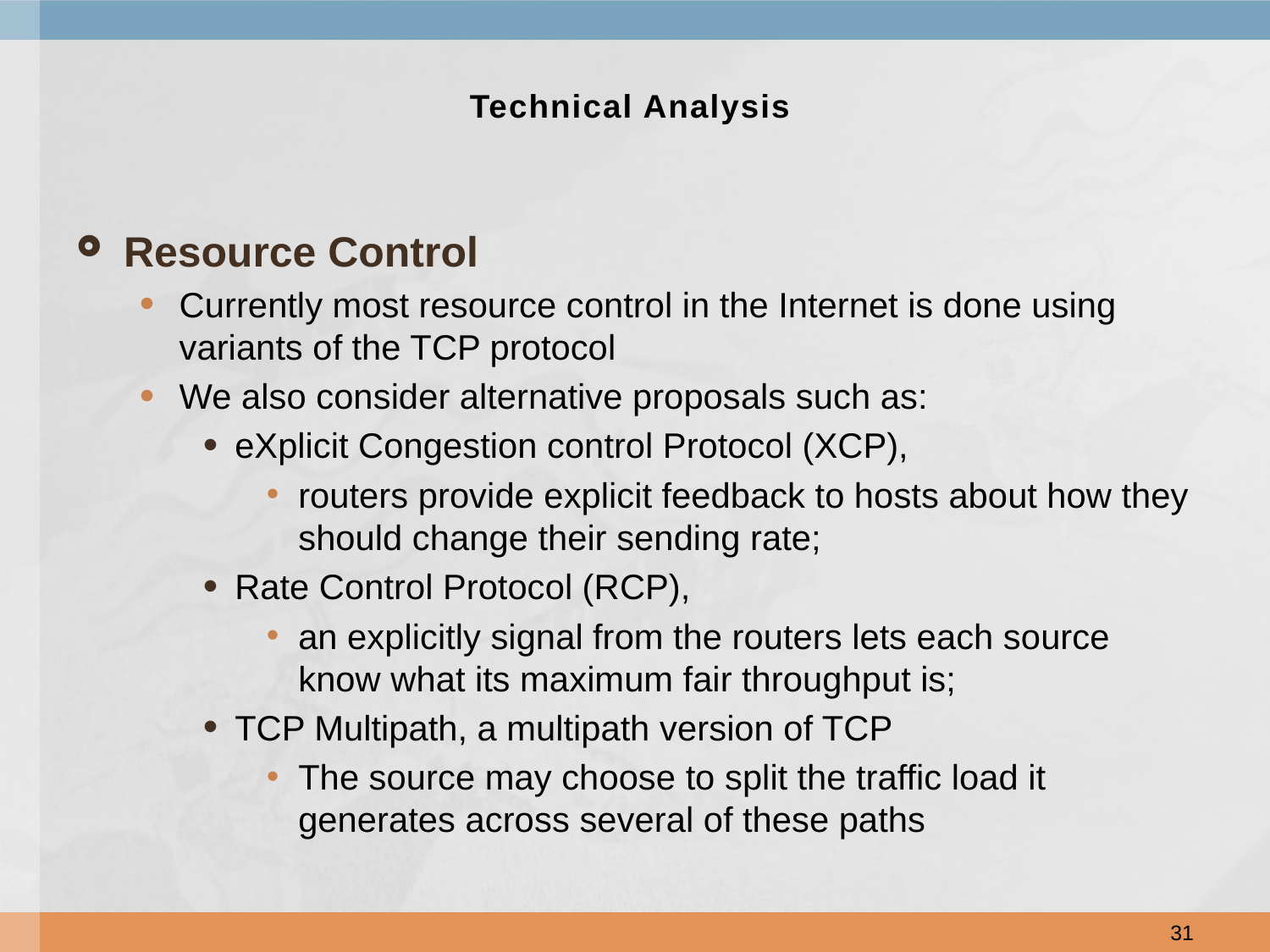

# Technical Analysis
Resource Control
Currently most resource control in the Internet is done using variants of the TCP protocol
We also consider alternative proposals such as:
eXplicit Congestion control Protocol (XCP),
routers provide explicit feedback to hosts about how they should change their sending rate;
Rate Control Protocol (RCP),
an explicitly signal from the routers lets each source know what its maximum fair throughput is;
TCP Multipath, a multipath version of TCP
The source may choose to split the traffic load it generates across several of these paths

31